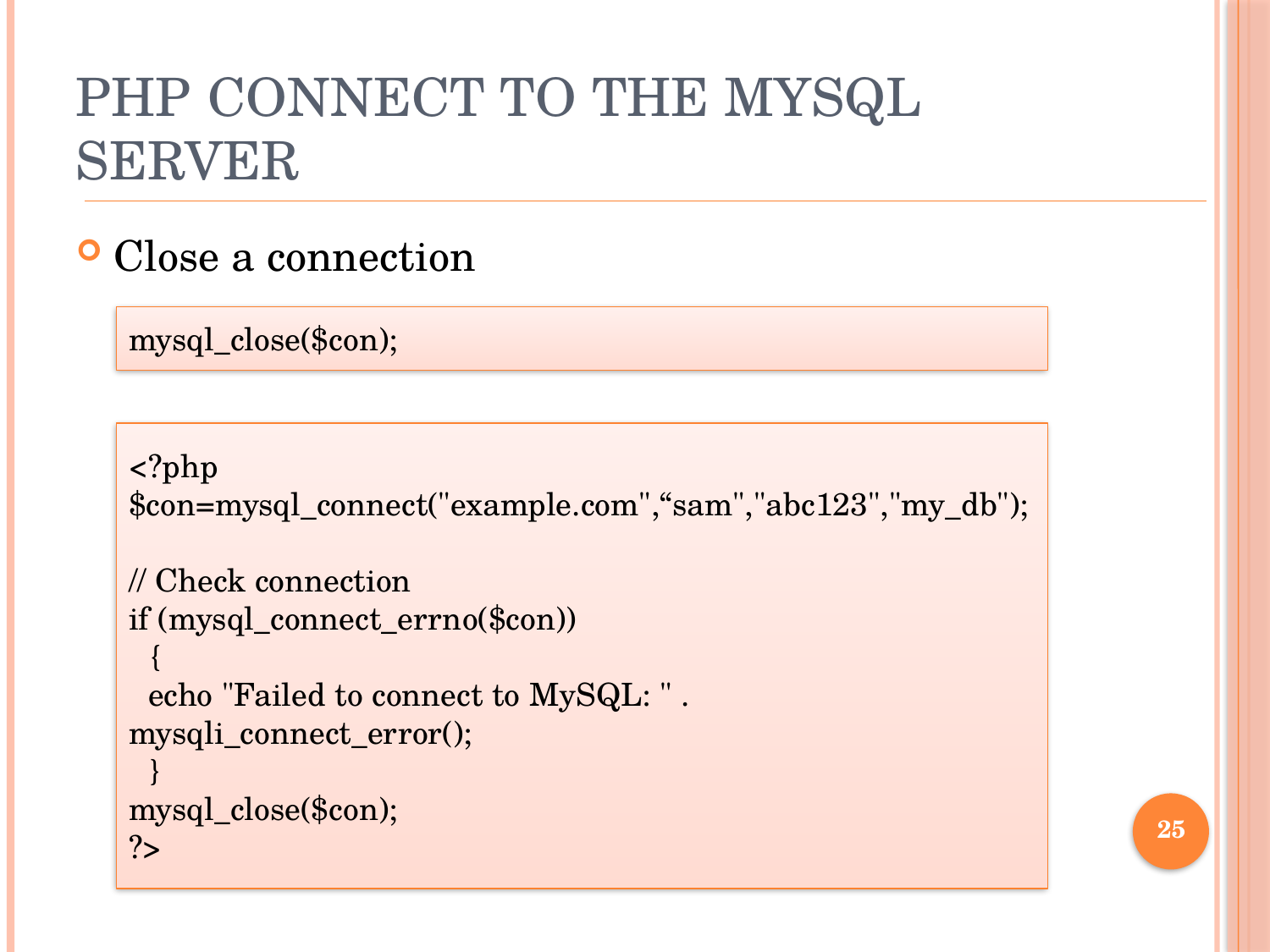

# PHP connect to the MySQL server
Close a connection

mysql_close($con);
<?php
$con=mysql_connect("example.com",“sam","abc123","my_db");
// Check connection
if (mysql_connect_errno($con))
  {
  echo "Failed to connect to MySQL: " . mysqli_connect_error();
  }
mysql_close($con);
?>
25